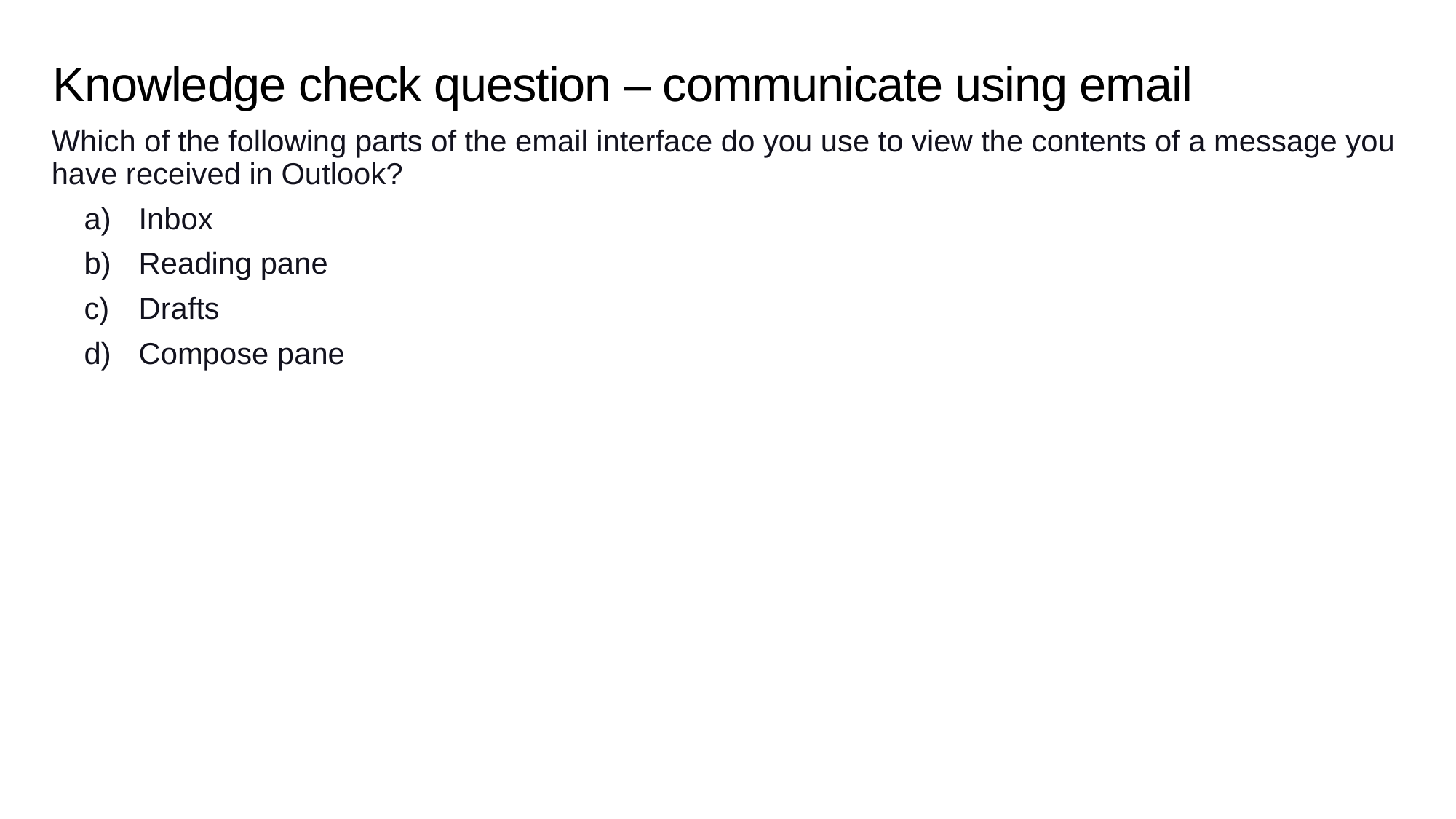

# Knowledge check question – communicate using email
Which of the following parts of the email interface do you use to view the contents of a message you have received in Outlook?
Inbox
Reading pane
Drafts
Compose pane